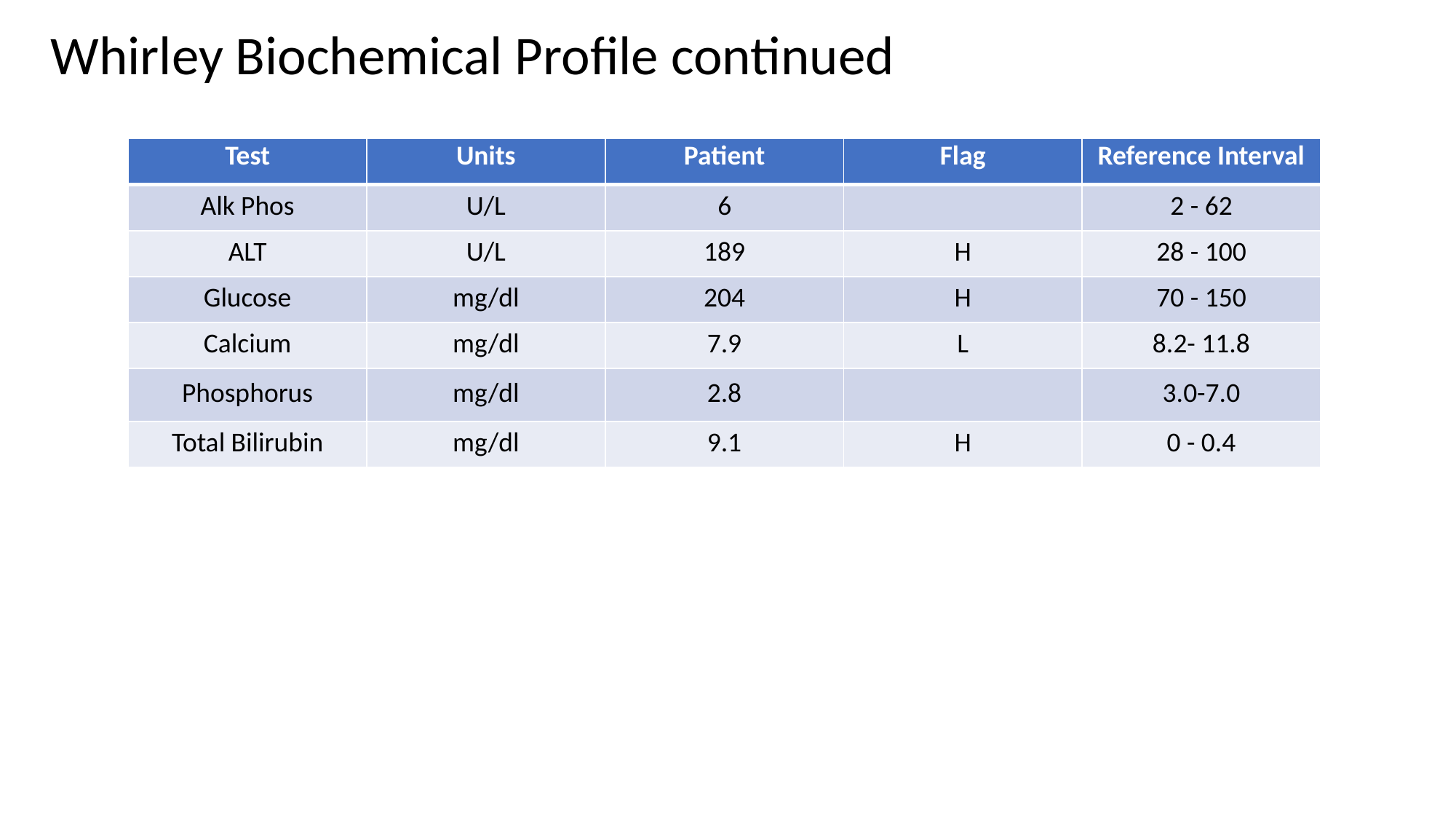

# Whirley Biochemical Profile continued
| Test | Units | Patient | Flag | Reference Interval |
| --- | --- | --- | --- | --- |
| Alk Phos | U/L | 6 |  | 2 - 62 |
| ALT | U/L | 189 | H | 28 - 100 |
| Glucose | mg/dl | 204 | H | 70 - 150 |
| Calcium | mg/dl | 7.9 | L | 8.2- 11.8 |
| Phosphorus | mg/dl | 2.8 |  | 3.0-7.0 |
| Total Bilirubin | mg/dl | 9.1 | H | 0 - 0.4 |